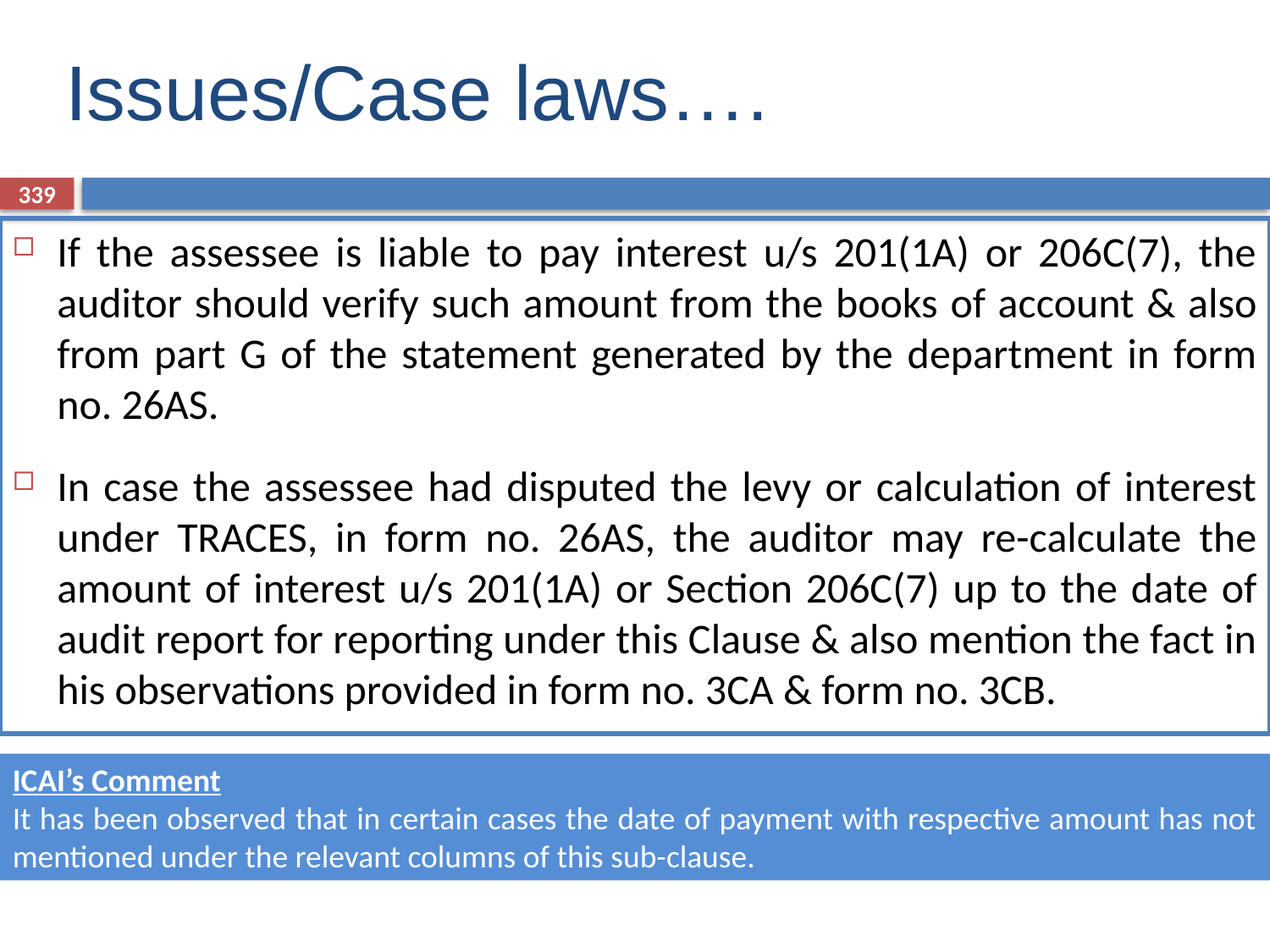

# Issues/Case laws….
339
If the assessee is liable to pay interest u/s 201(1A) or 206C(7), the auditor should verify such amount from the books of account & also from part G of the statement generated by the department in form no. 26AS.
In case the assessee had disputed the levy or calculation of interest under TRACES, in form no. 26AS, the auditor may re-calculate the amount of interest u/s 201(1A) or Section 206C(7) up to the date of audit report for reporting under this Clause & also mention the fact in his observations provided in form no. 3CA & form no. 3CB.
ICAI’s Comment
It has been observed that in certain cases the date of payment with respective amount has not mentioned under the relevant columns of this sub-clause.